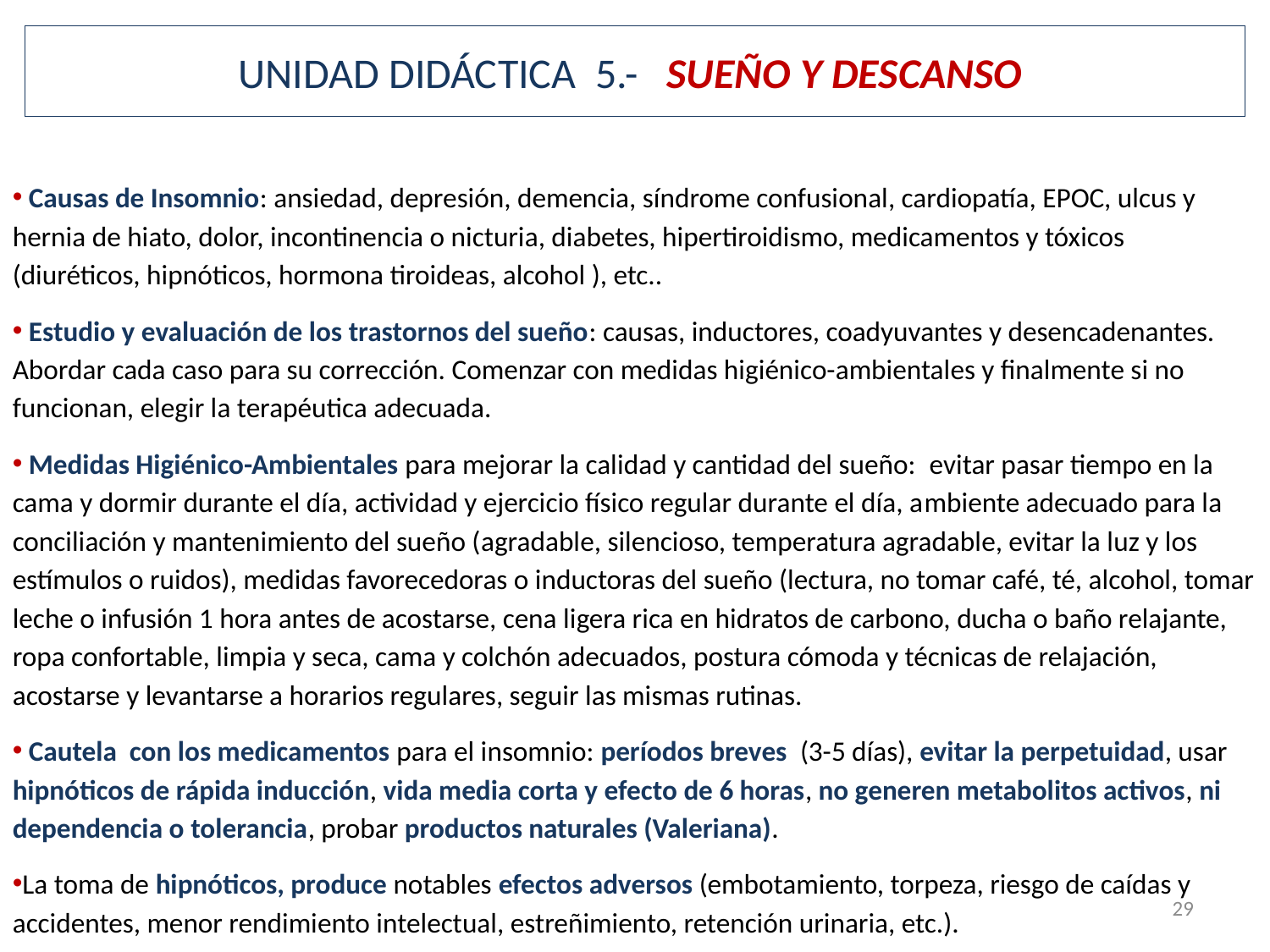

# UNIDAD DIDÁCTICA  5.-   SUEÑO Y DESCANSO

 Causas de Insomnio: ansiedad, depresión, demencia, síndrome confusional, cardiopatía, EPOC, ulcus y hernia de hiato, dolor, incontinencia o nicturia, diabetes, hipertiroidismo, medicamentos y tóxicos (diuréticos, hipnóticos, hormona tiroideas, alcohol ), etc..
 Estudio y evaluación de los trastornos del sueño: causas, inductores, coadyuvantes y desencadenantes. Abordar cada caso para su corrección. Comenzar con medidas higiénico-ambientales y finalmente si no funcionan, elegir la terapéutica adecuada.
 Medidas Higiénico-Ambientales para mejorar la calidad y cantidad del sueño:  evitar pasar tiempo en la cama y dormir durante el día, actividad y ejercicio físico regular durante el día, ambiente adecuado para la conciliación y mantenimiento del sueño (agradable, silencioso, temperatura agradable, evitar la luz y los estímulos o ruidos), medidas favorecedoras o inductoras del sueño (lectura, no tomar café, té, alcohol, tomar leche o infusión 1 hora antes de acostarse, cena ligera rica en hidratos de carbono, ducha o baño relajante, ropa confortable, limpia y seca, cama y colchón adecuados, postura cómoda y técnicas de relajación, acostarse y levantarse a horarios regulares, seguir las mismas rutinas.
 Cautela  con los medicamentos para el insomnio: períodos breves  (3-5 días), evitar la perpetuidad, usar hipnóticos de rápida inducción, vida media corta y efecto de 6 horas, no generen metabolitos activos, ni dependencia o tolerancia, probar productos naturales (Valeriana).
La toma de hipnóticos, produce notables efectos adversos (embotamiento, torpeza, riesgo de caídas y accidentes, menor rendimiento intelectual, estreñimiento, retención urinaria, etc.).

29